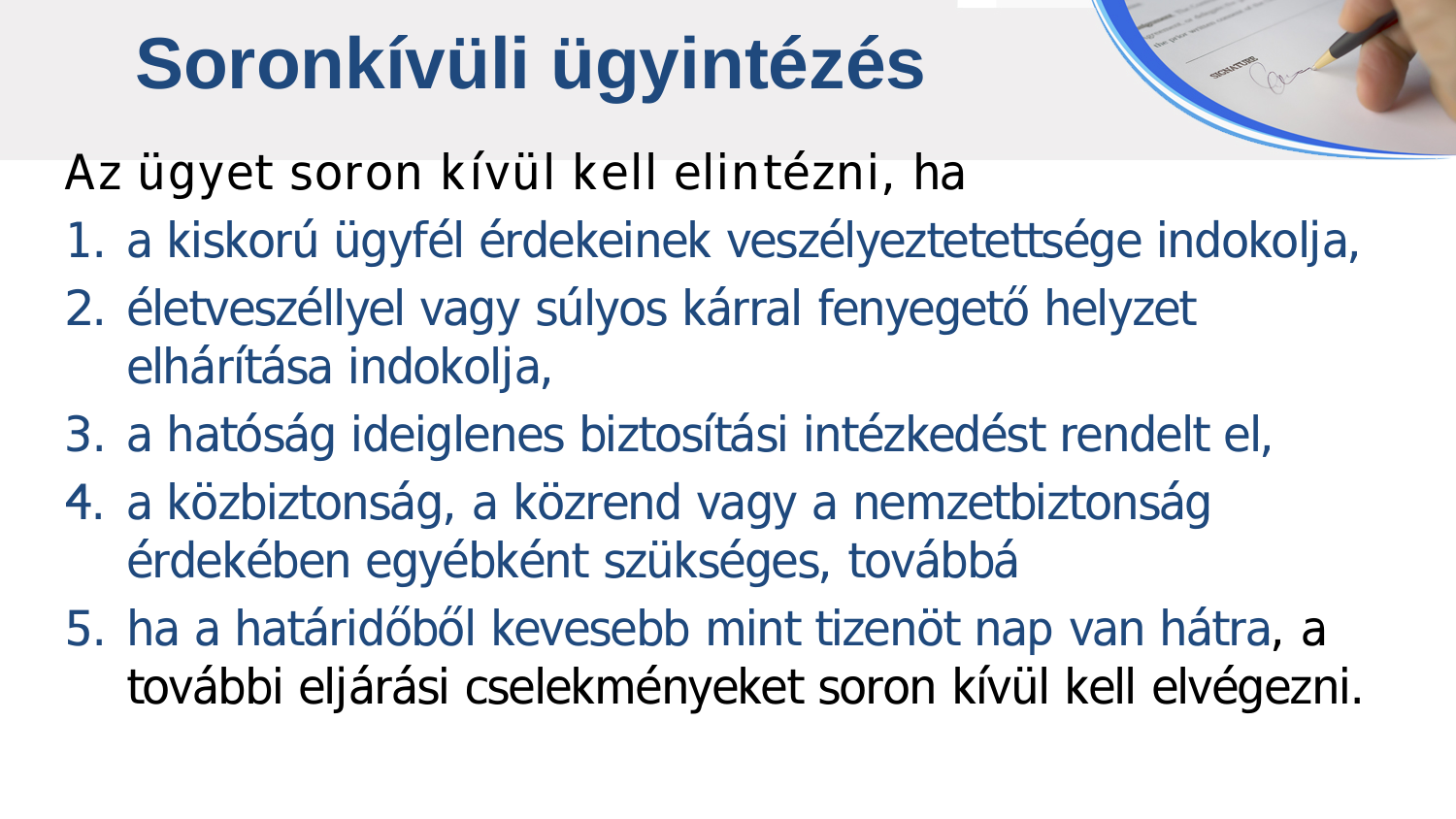

Soronkívüli ügyintézés
Az ügyet soron kívül kell elintézni, ha
a kiskorú ügyfél érdekeinek veszélyeztetettsége indokolja,
életveszéllyel vagy súlyos kárral fenyegető helyzet elhárítása indokolja,
a hatóság ideiglenes biztosítási intézkedést rendelt el,
a közbiztonság, a közrend vagy a nemzetbiztonság érdekében egyébként szükséges, továbbá
ha a határidőből kevesebb mint tizenöt nap van hátra, a
további eljárási cselekményeket soron kívül kell elvégezni.